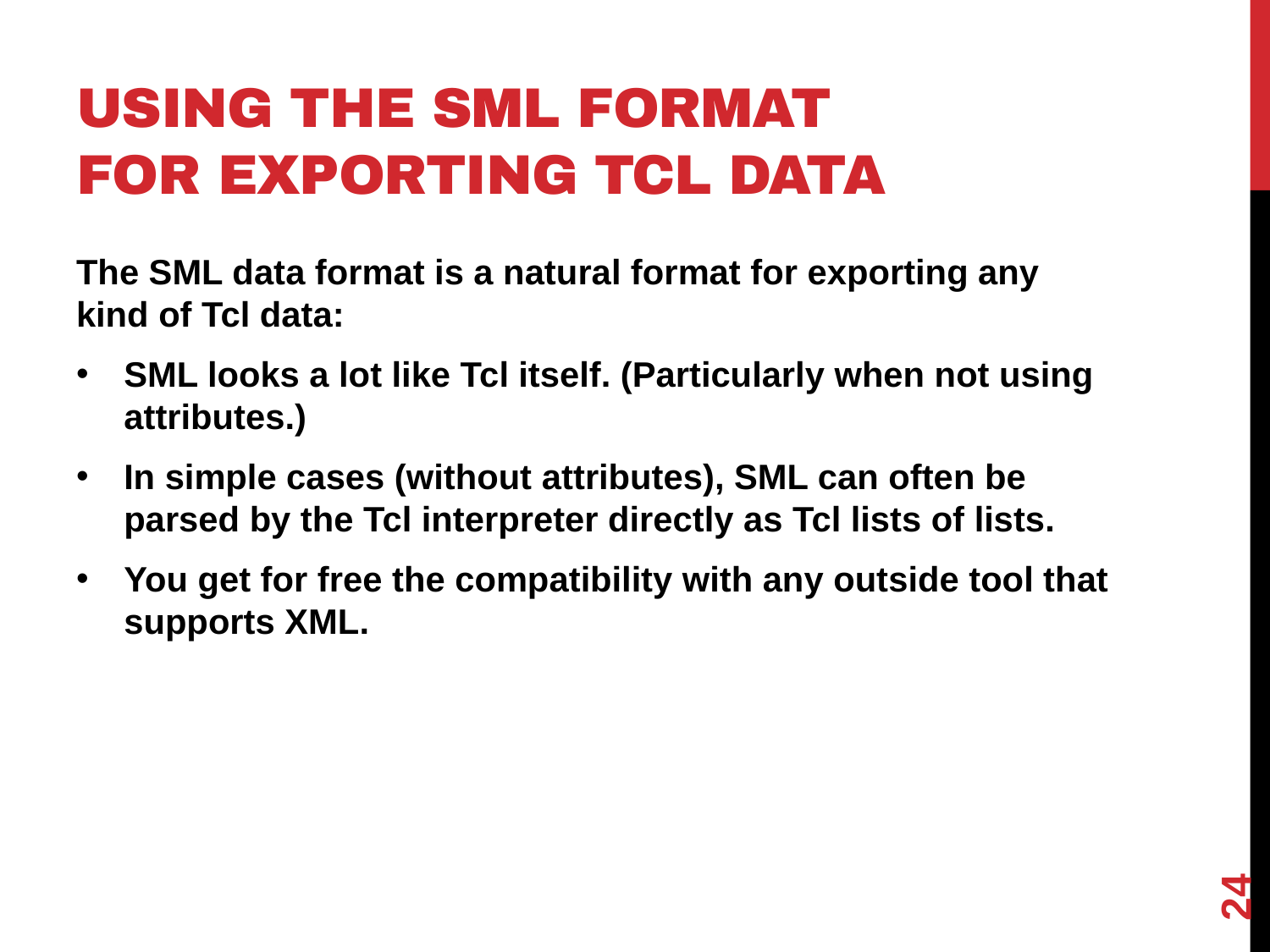

# Using the SML format for exporting tcl data
The SML data format is a natural format for exporting any kind of Tcl data:
SML looks a lot like Tcl itself. (Particularly when not using attributes.)
In simple cases (without attributes), SML can often be parsed by the Tcl interpreter directly as Tcl lists of lists.
You get for free the compatibility with any outside tool that supports XML.

24